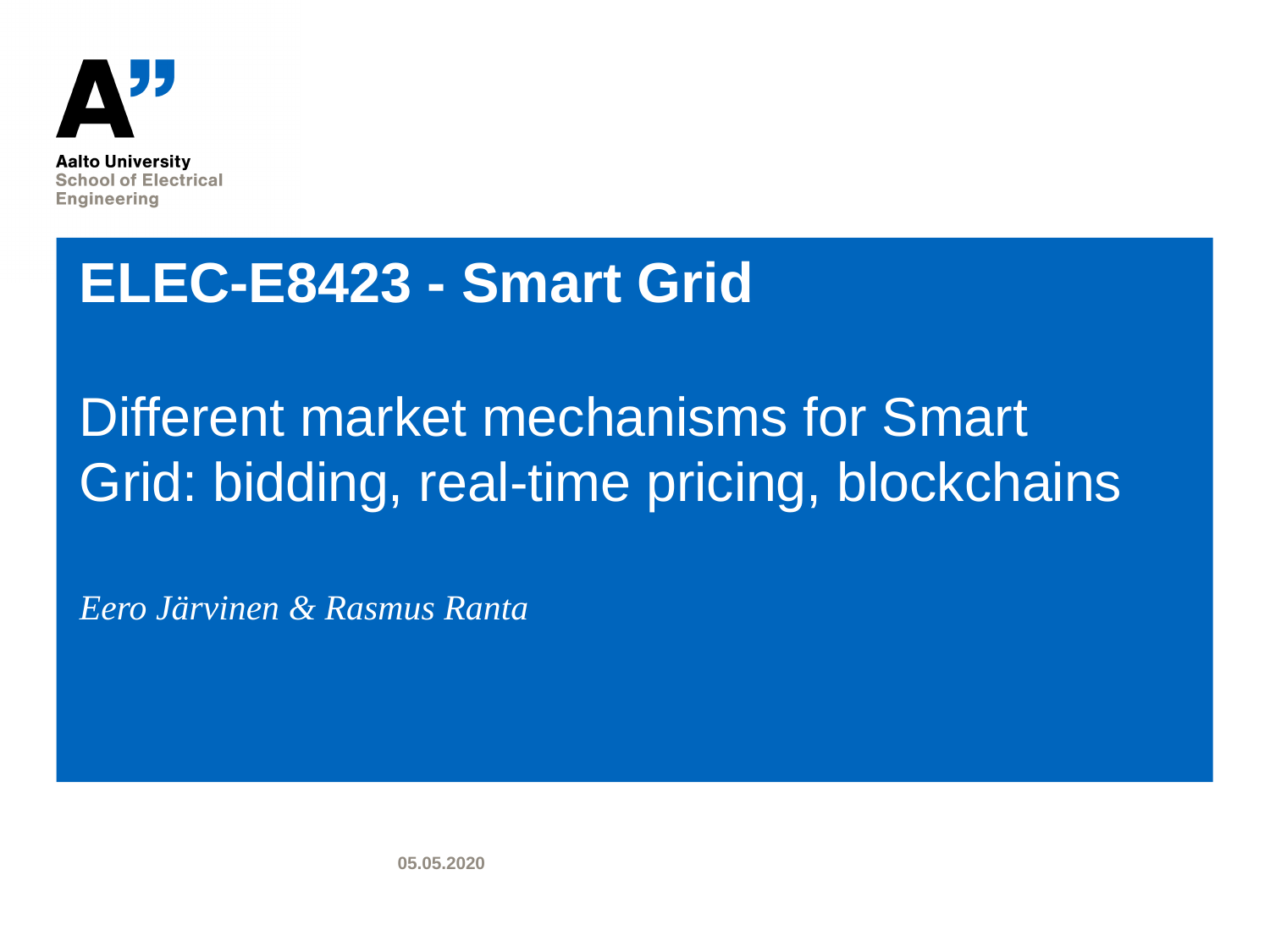

# ELEC-E8423 - Smart Grid Different market mechanisms for Smart Grid: bidding, real-time pricing, blockchains
Eero Järvinen & Rasmus Ranta

05.05.2020